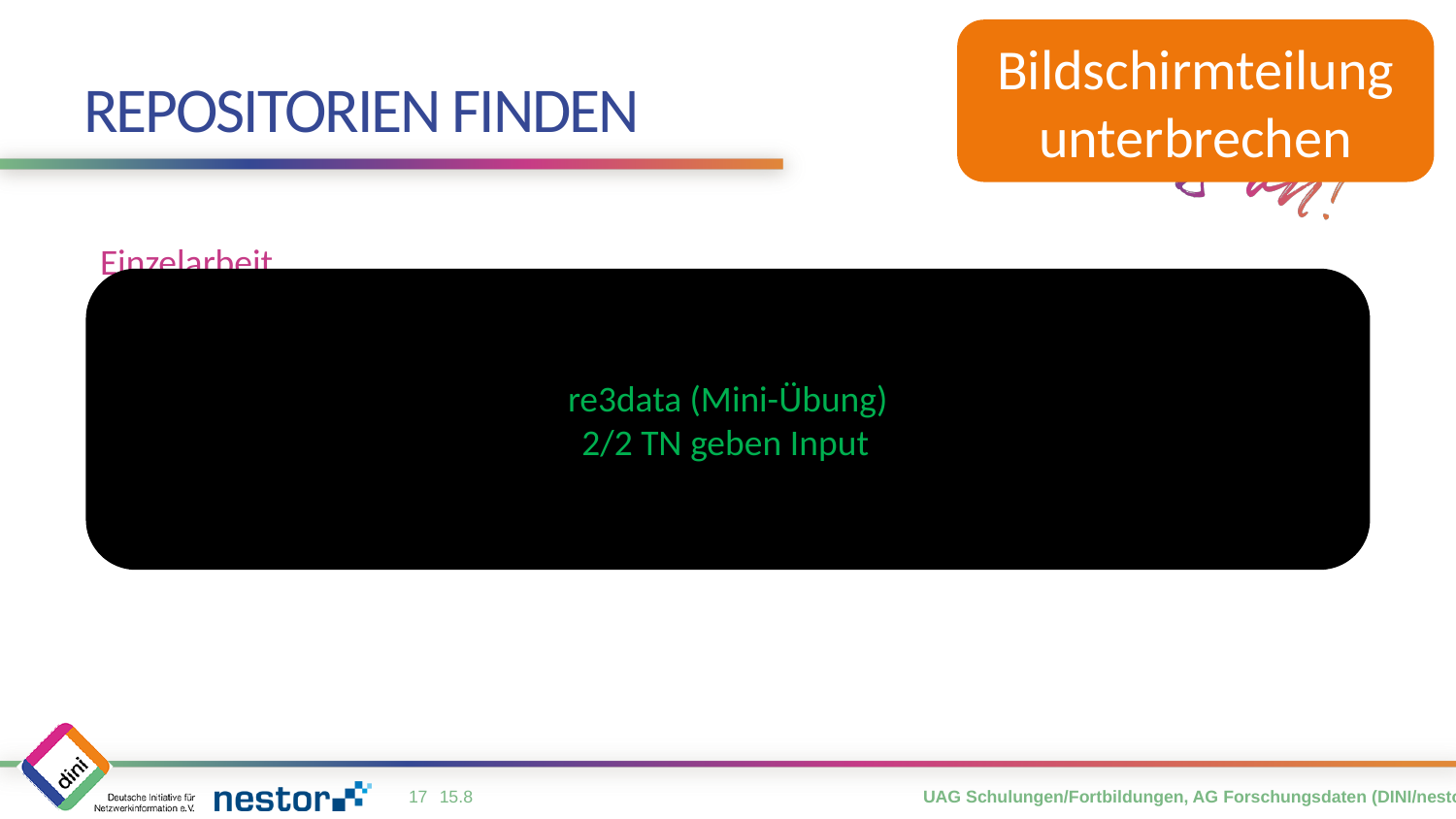

Bildschirmteilung unterbrechen
# Repositorien Finden
Einzelarbeit
re3data (Mini-Übung)
2/2 TN geben Input
Finde ein geeignetes Repositorium auf re3data.org.
17
15.8